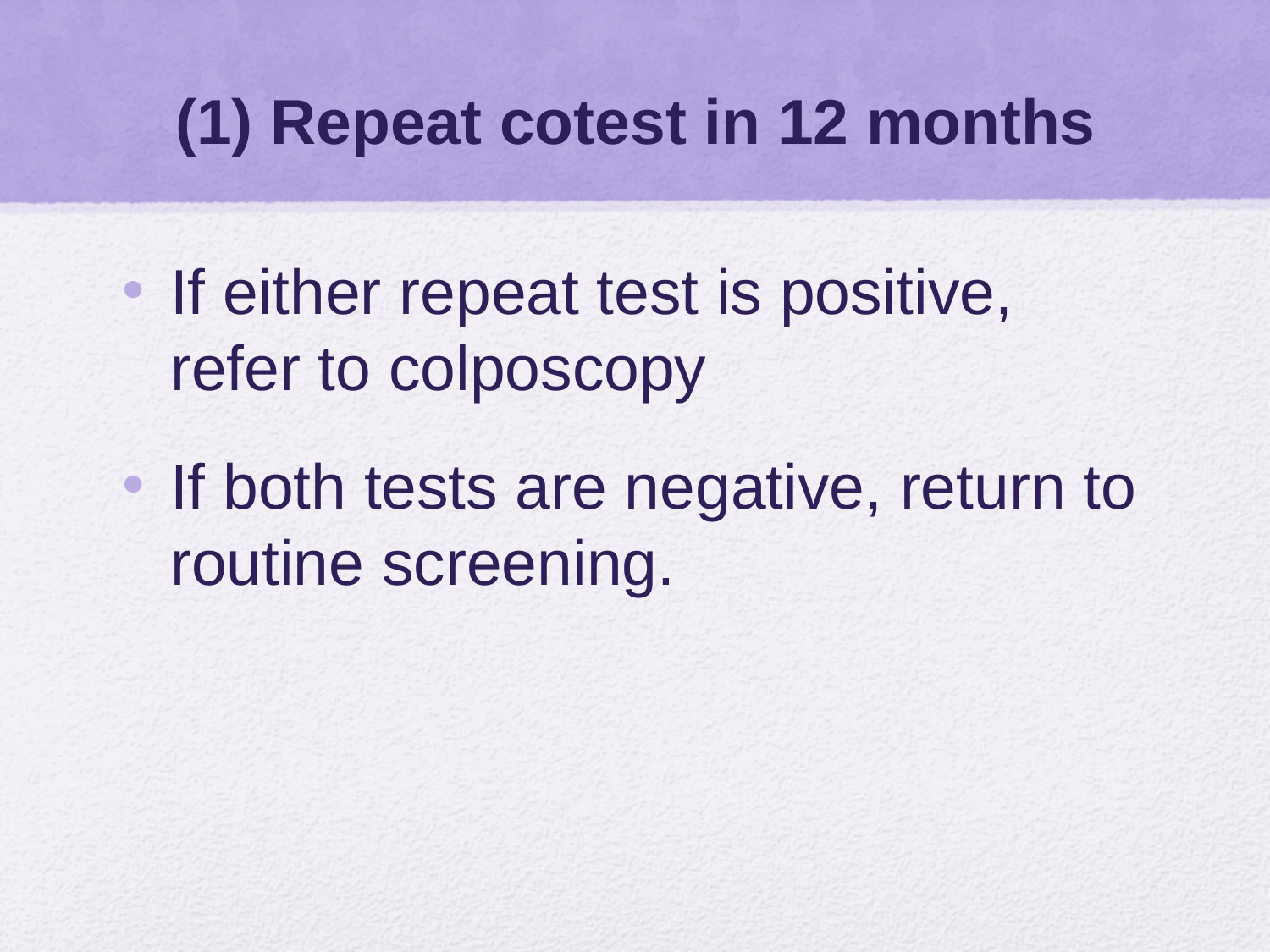

# (1) Repeat cotest in 12 months
If either repeat test is positive, refer to colposcopy
If both tests are negative, return to routine screening.